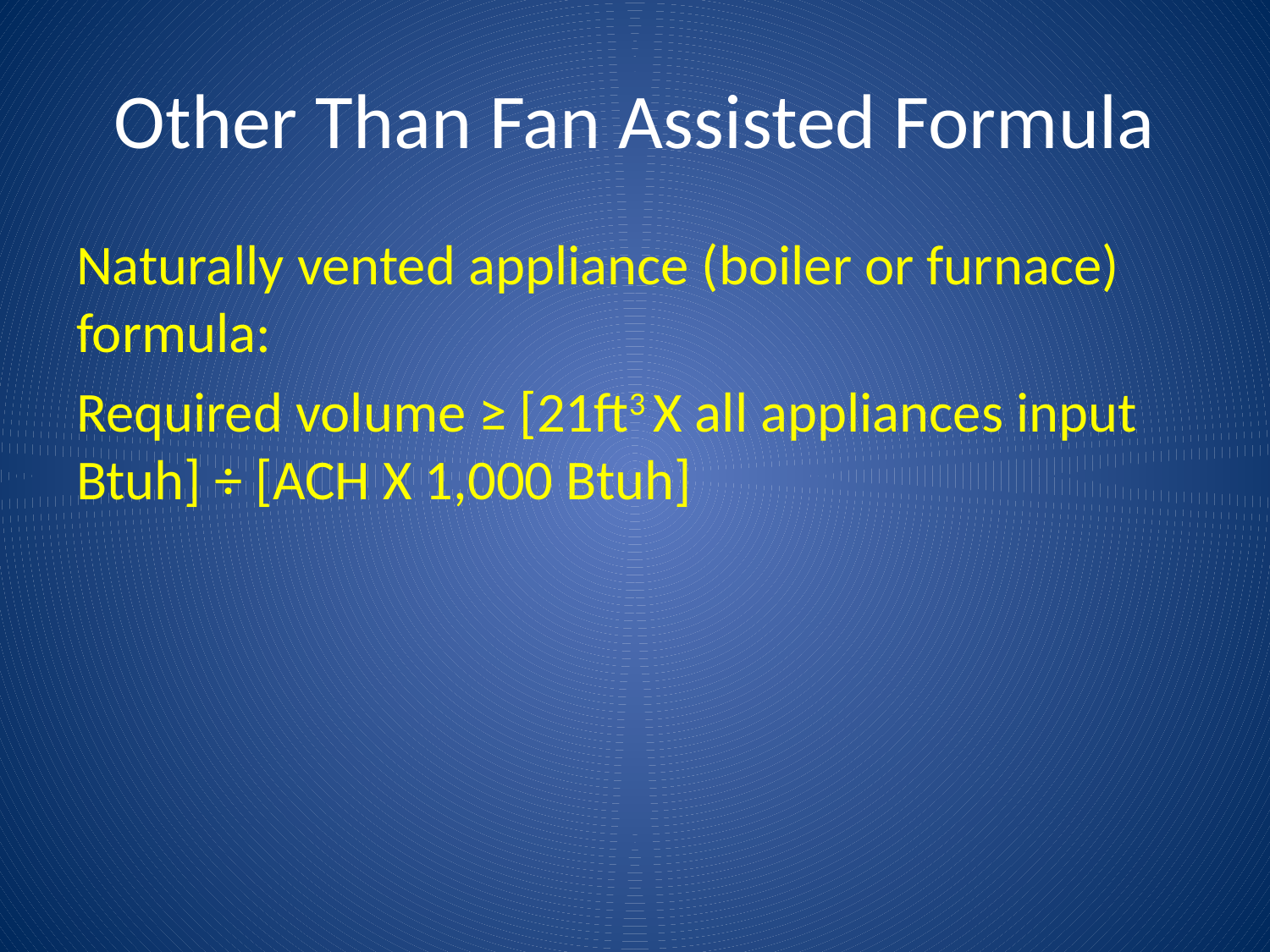

# Other Than Fan Assisted Formula
Naturally vented appliance (boiler or furnace) formula:
Required volume ≥ [21ft3 X all appliances input Btuh] ÷ [ACH X 1,000 Btuh]